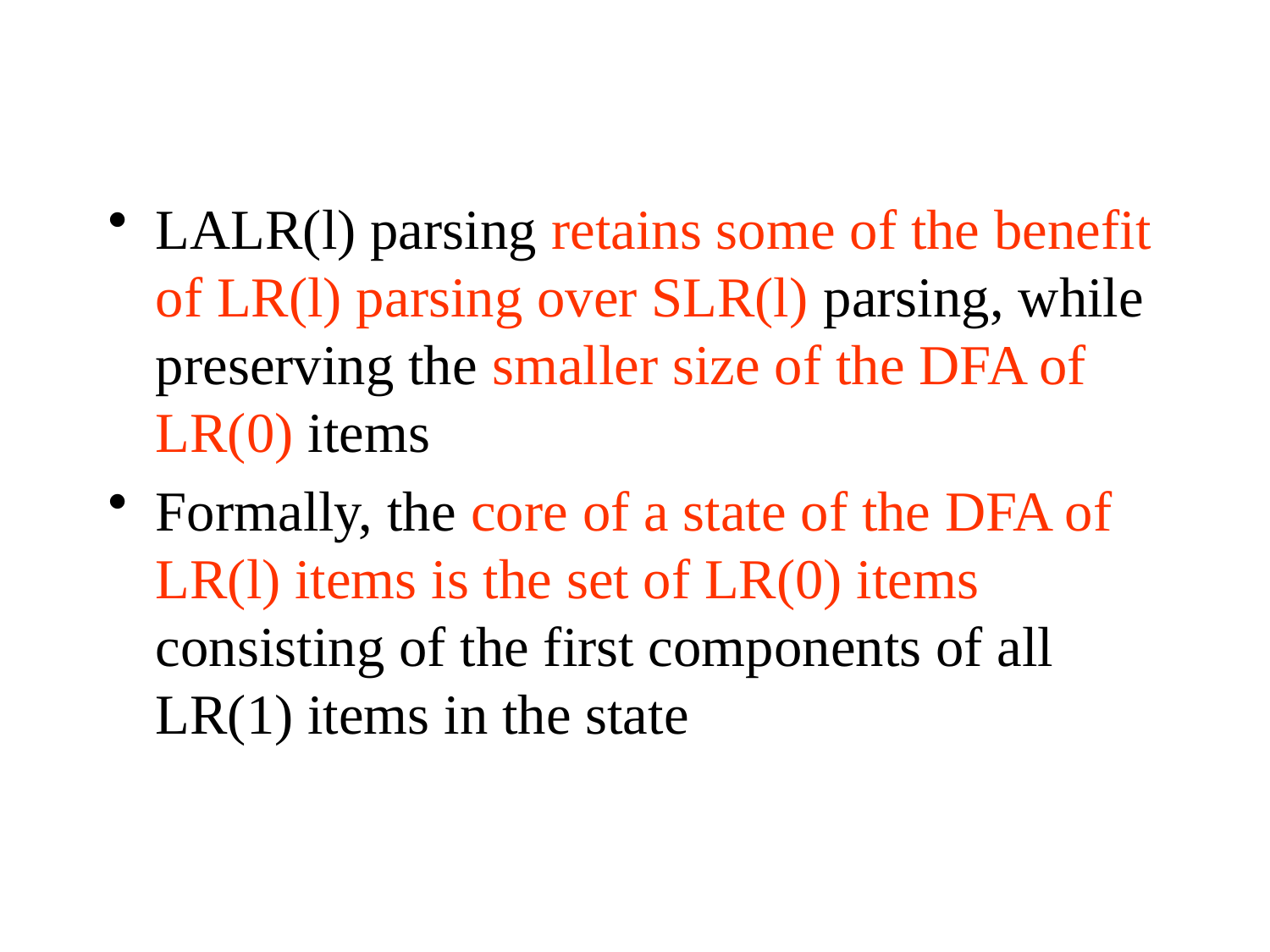

LALR(l) parsing retains some of the benefit of LR(l) parsing over SLR(l) parsing, while preserving the smaller size of the DFA of LR(0) items
Formally, the core of a state of the DFA of LR(l) items is the set of LR(0) items consisting of the first components of all LR(1) items in the state